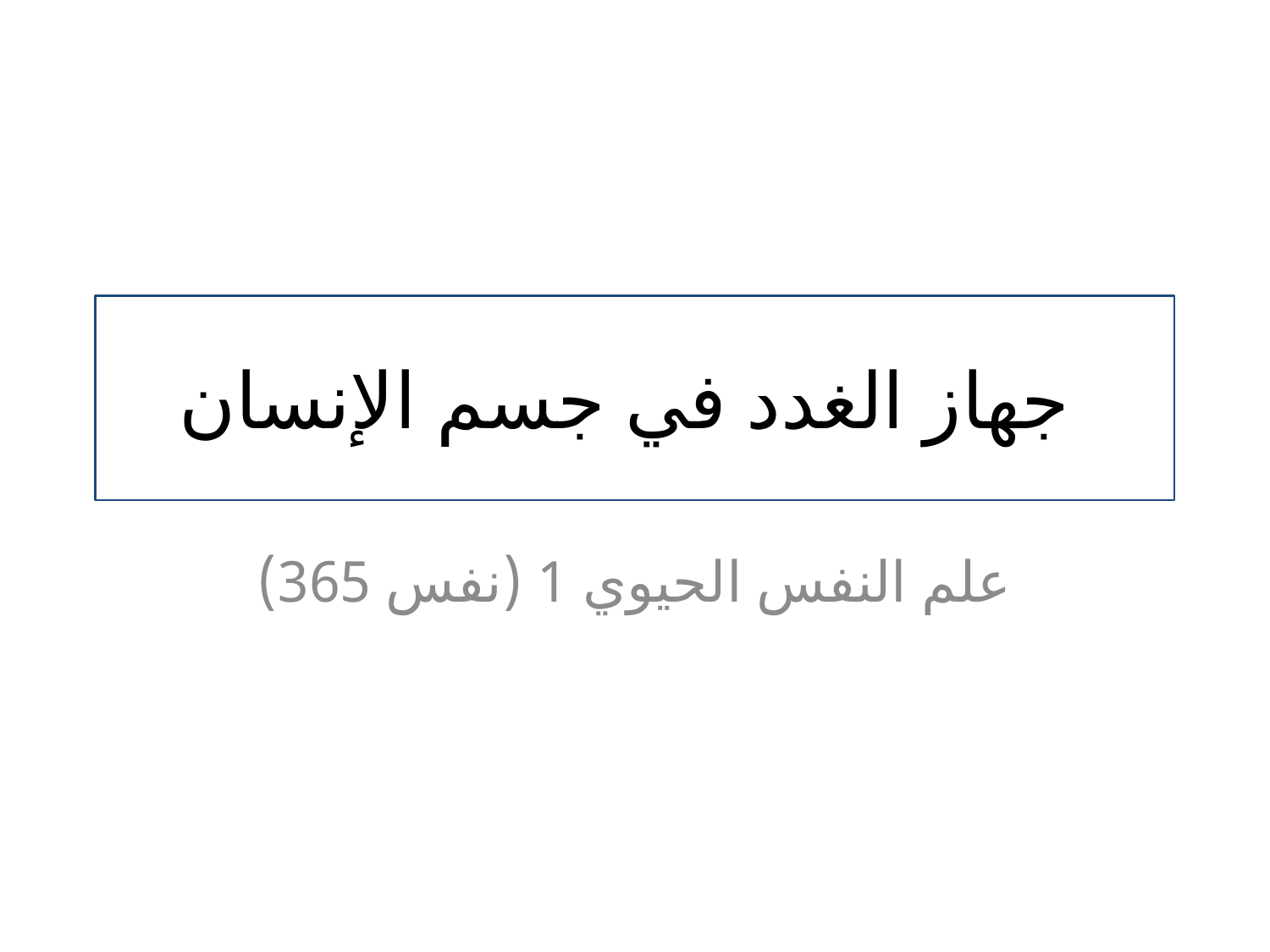

# جهاز الغدد في جسم الإنسان
علم النفس الحيوي 1 (نفس 365)